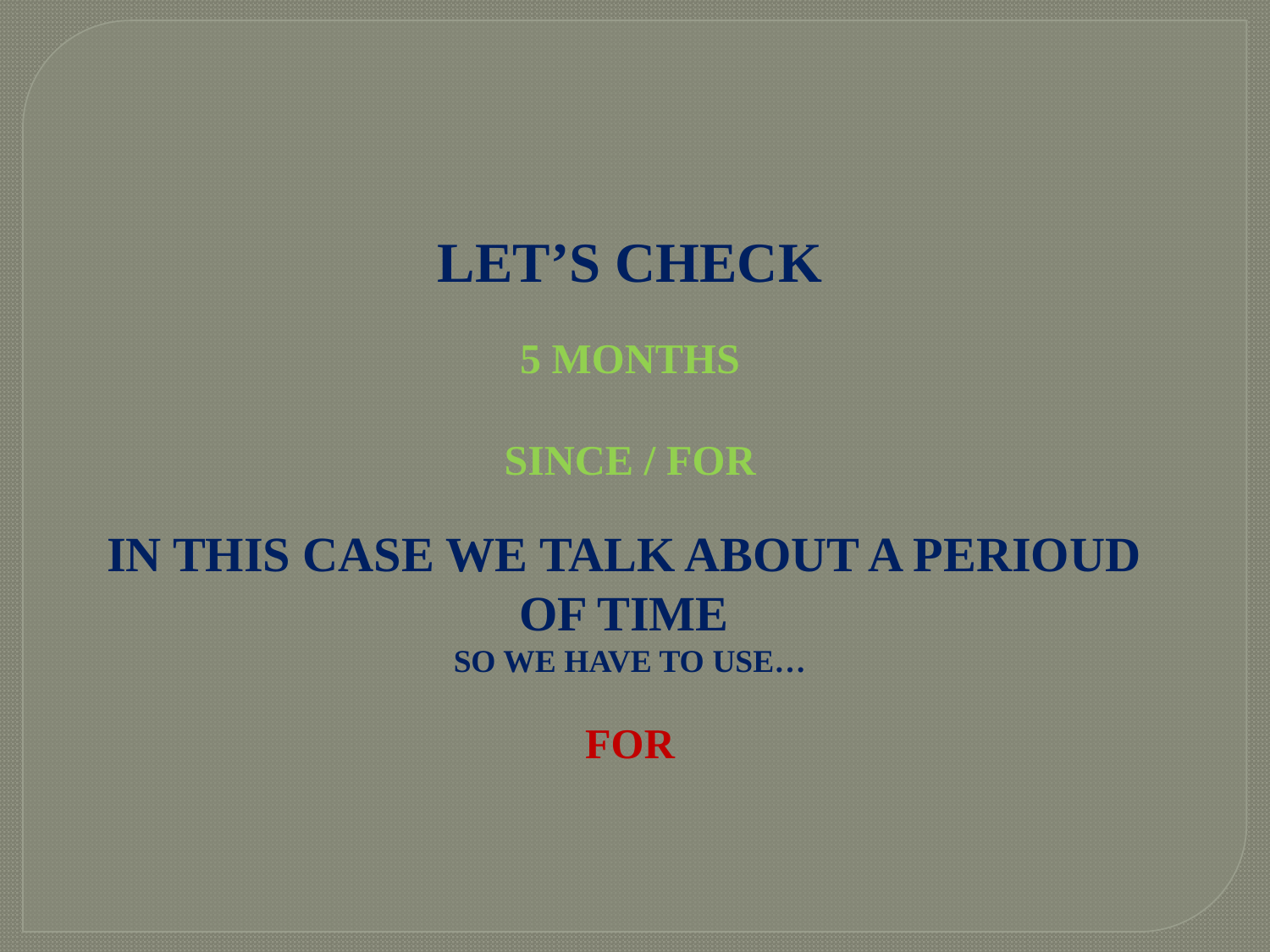

LET’S CHECK

5 MONTHS

SINCE / FOR

IN THIS CASE WE TALK ABOUT A PERIOUD
OF TIME
SO WE HAVE TO USE…

FOR